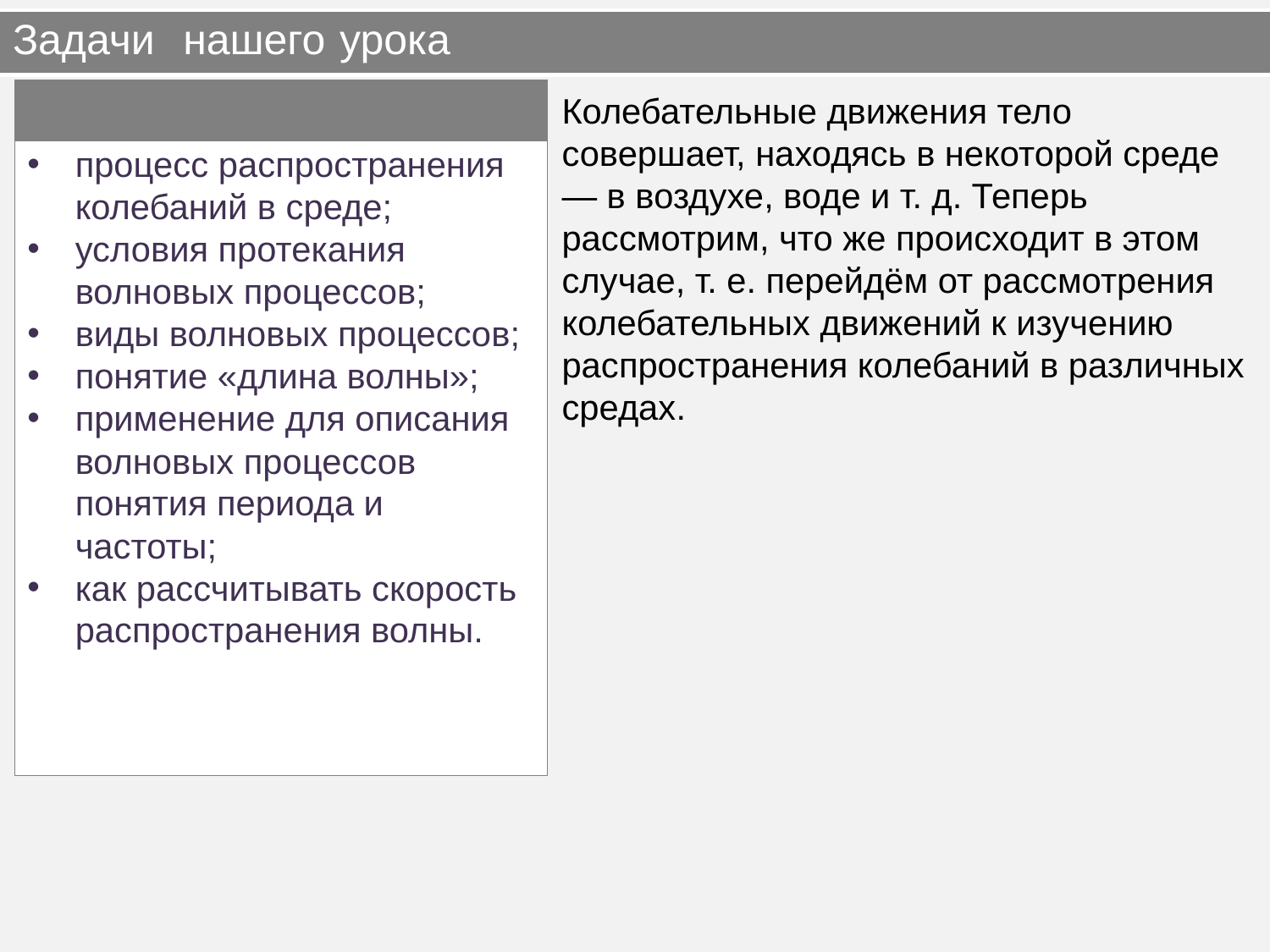

# Задачи  нашего урока

процесс распространения колебаний в среде;
условия протекания волновых процессов;
виды волновых процессов;
понятие «длина волны»;
применение для описания волновых процессов понятия периода и частоты;
как рассчитывать скорость распространения волны.
Колебательные движения тело совершает, находясь в некоторой среде — в воздухе, воде и т. д. Теперь рассмотрим, что же происходит в этом случае, т. е. перейдём от рассмотрения колебательных движений к изучению распространения колебаний в различных средах.